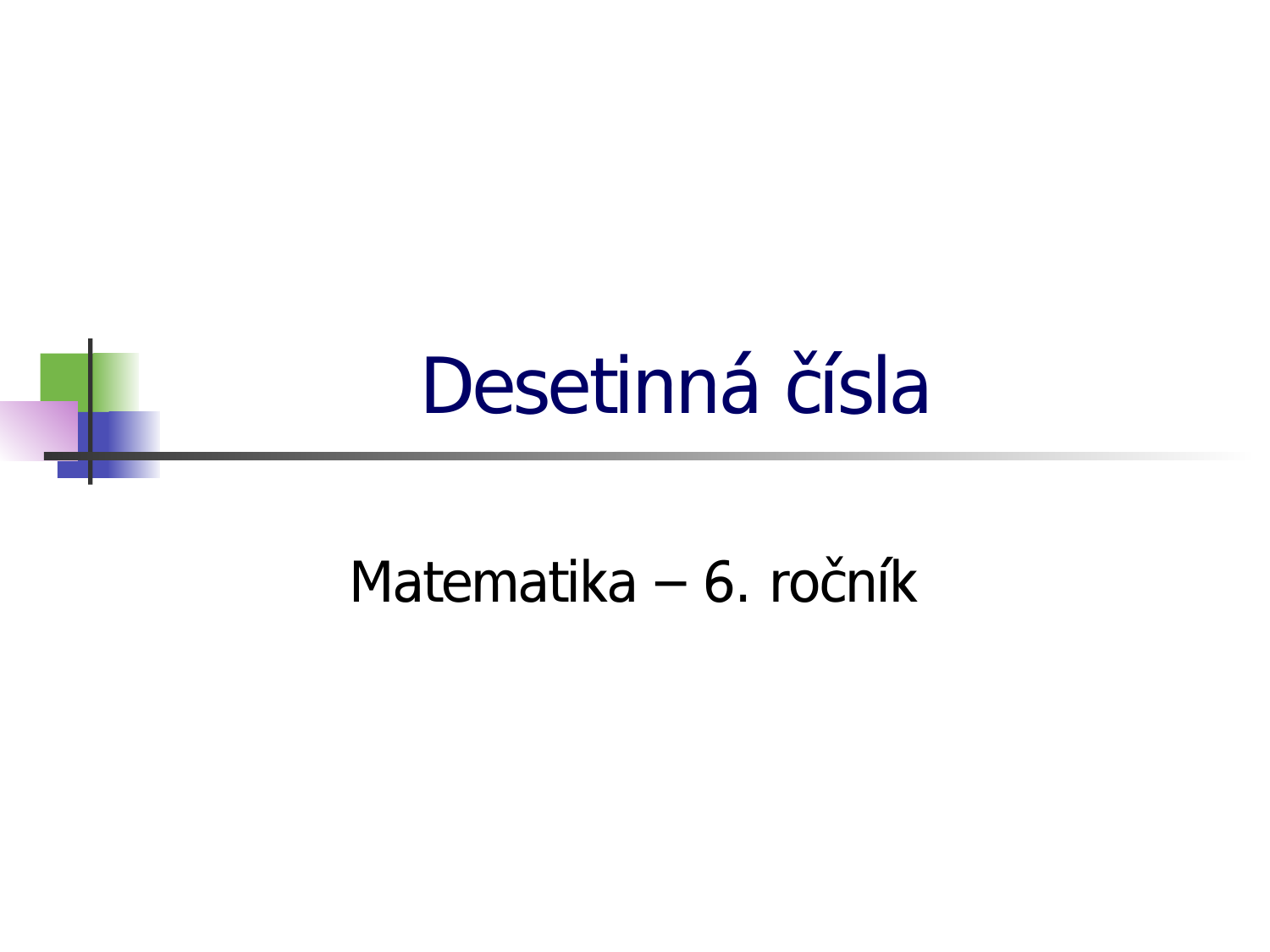

# Desetinná čísla
Matematika – 6. ročník